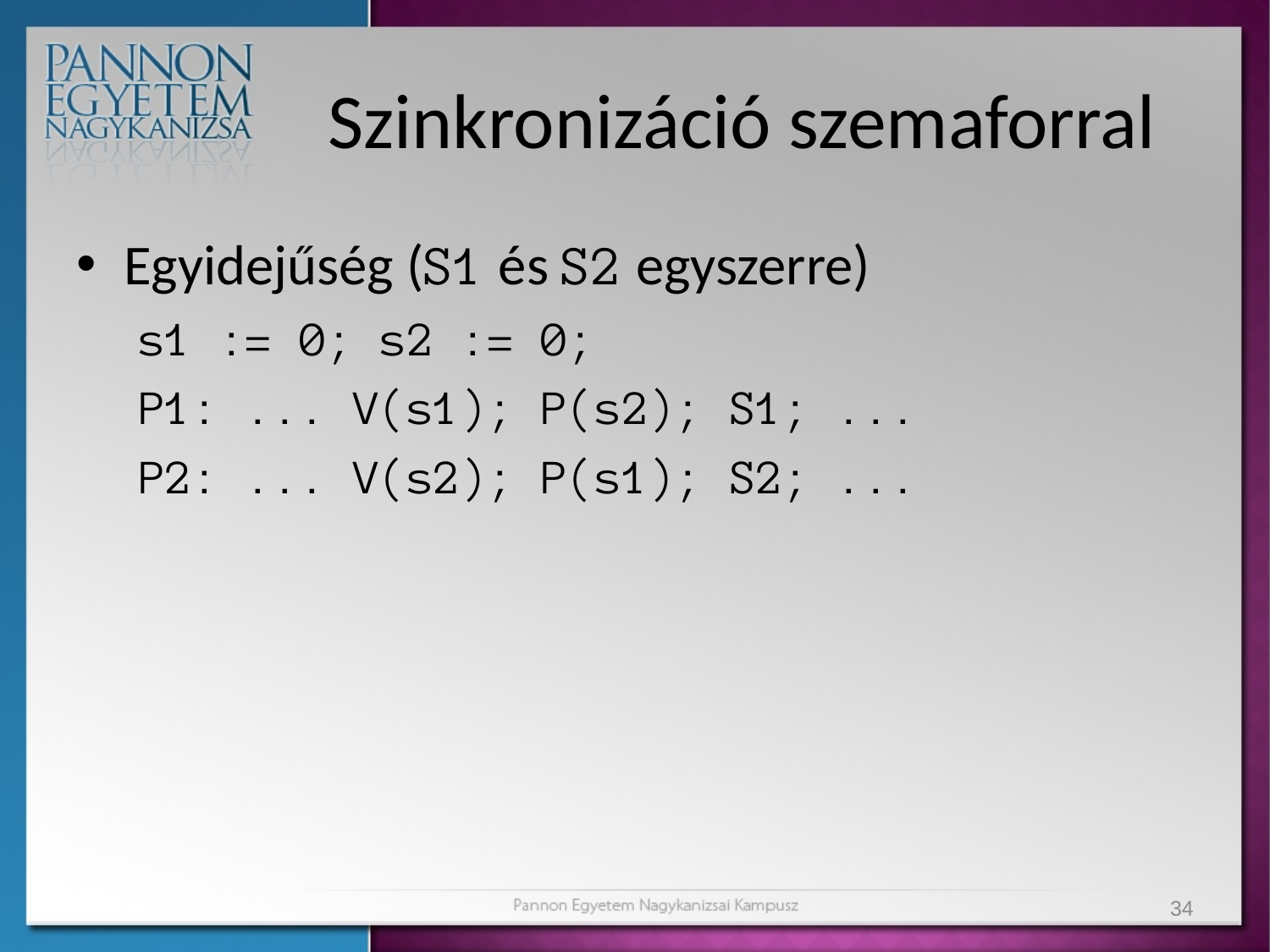

# Szinkronizáció szemaforral
Egyidejűség (S1 és S2 egyszerre)
s1 := 0; s2 := 0;
P1: ... V(s1); P(s2); S1; ...
P2: ... V(s2); P(s1); S2; ...
34